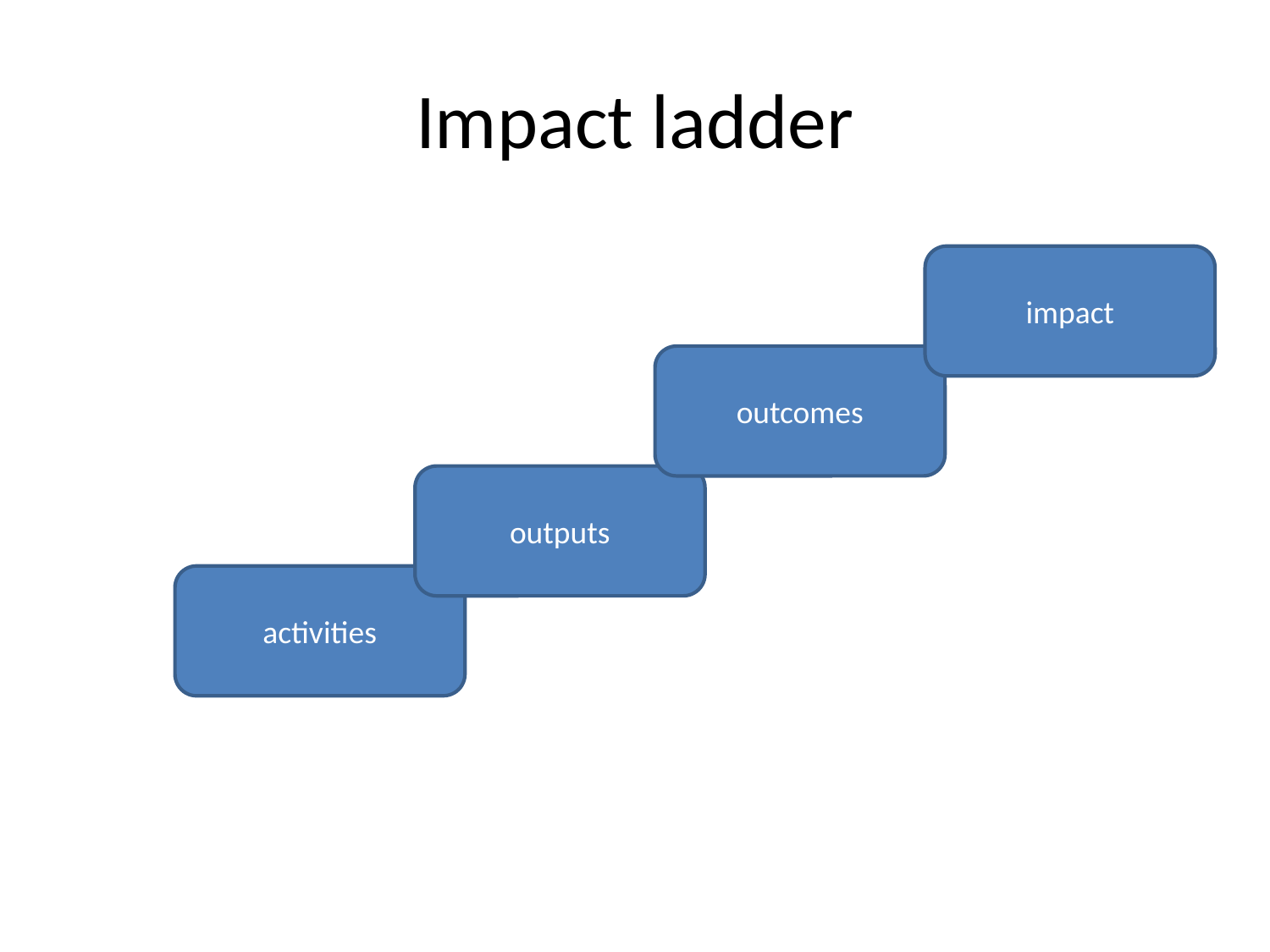

# Impact ladder
impact
outcomes
outputs
activities